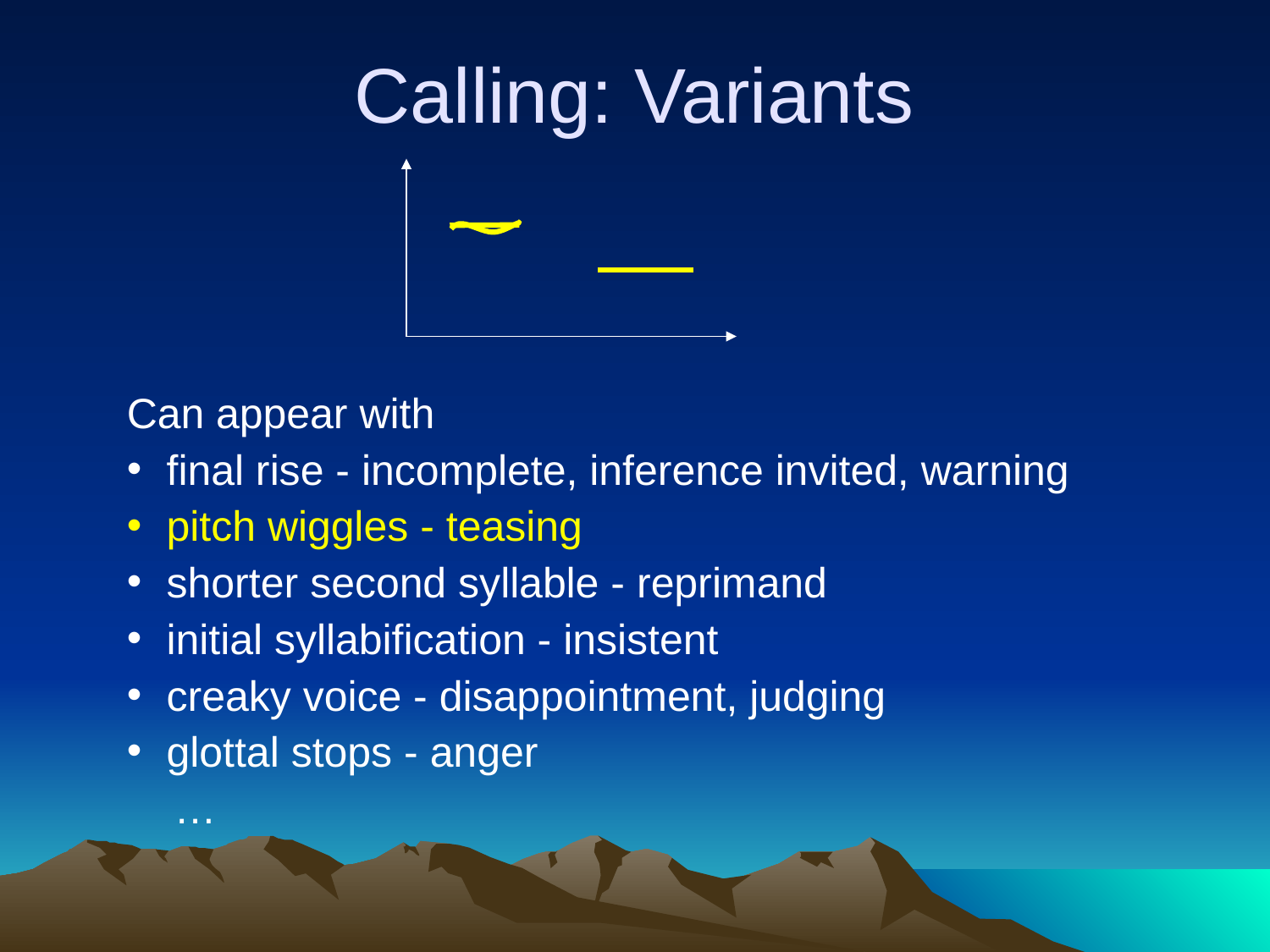

# Calling: Variants

Can appear with
final rise - incomplete, inference invited, warning
pitch wiggles - teasing
shorter second syllable - reprimand
initial syllabification - insistent
creaky voice - disappointment, judging
glottal stops - anger
    …